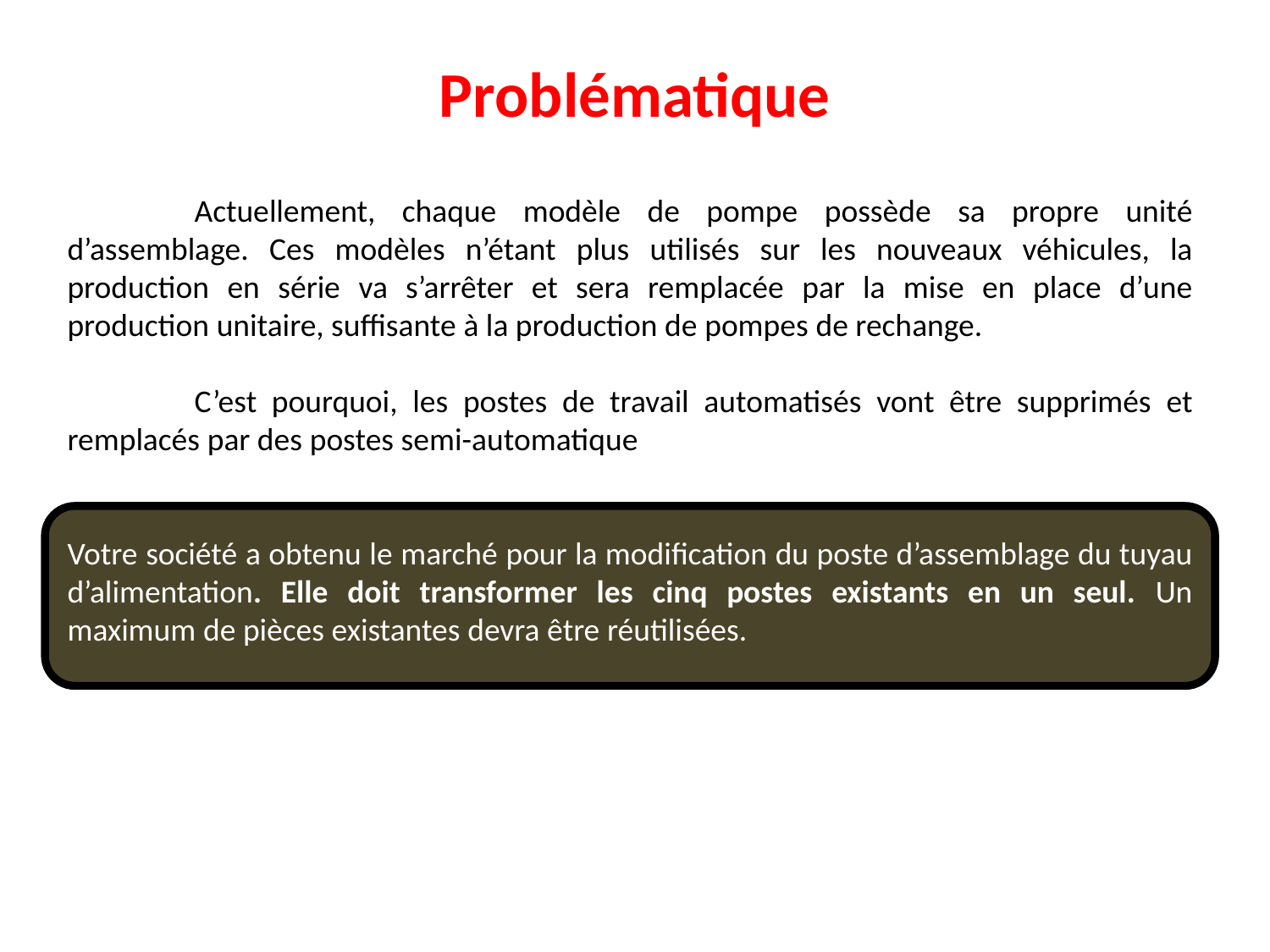

Problématique

	Actuellement, chaque modèle de pompe possède sa propre unité d’assemblage. Ces modèles n’étant plus utilisés sur les nouveaux véhicules, la production en série va s’arrêter et sera remplacée par la mise en place d’une production unitaire, suffisante à la production de pompes de rechange.

	C’est pourquoi, les postes de travail automatisés vont être supprimés et remplacés par des postes semi-automatique

Votre société a obtenu le marché pour la modification du poste d’assemblage du tuyau d’alimentation. Elle doit transformer les cinq postes existants en un seul. Un maximum de pièces existantes devra être réutilisées.